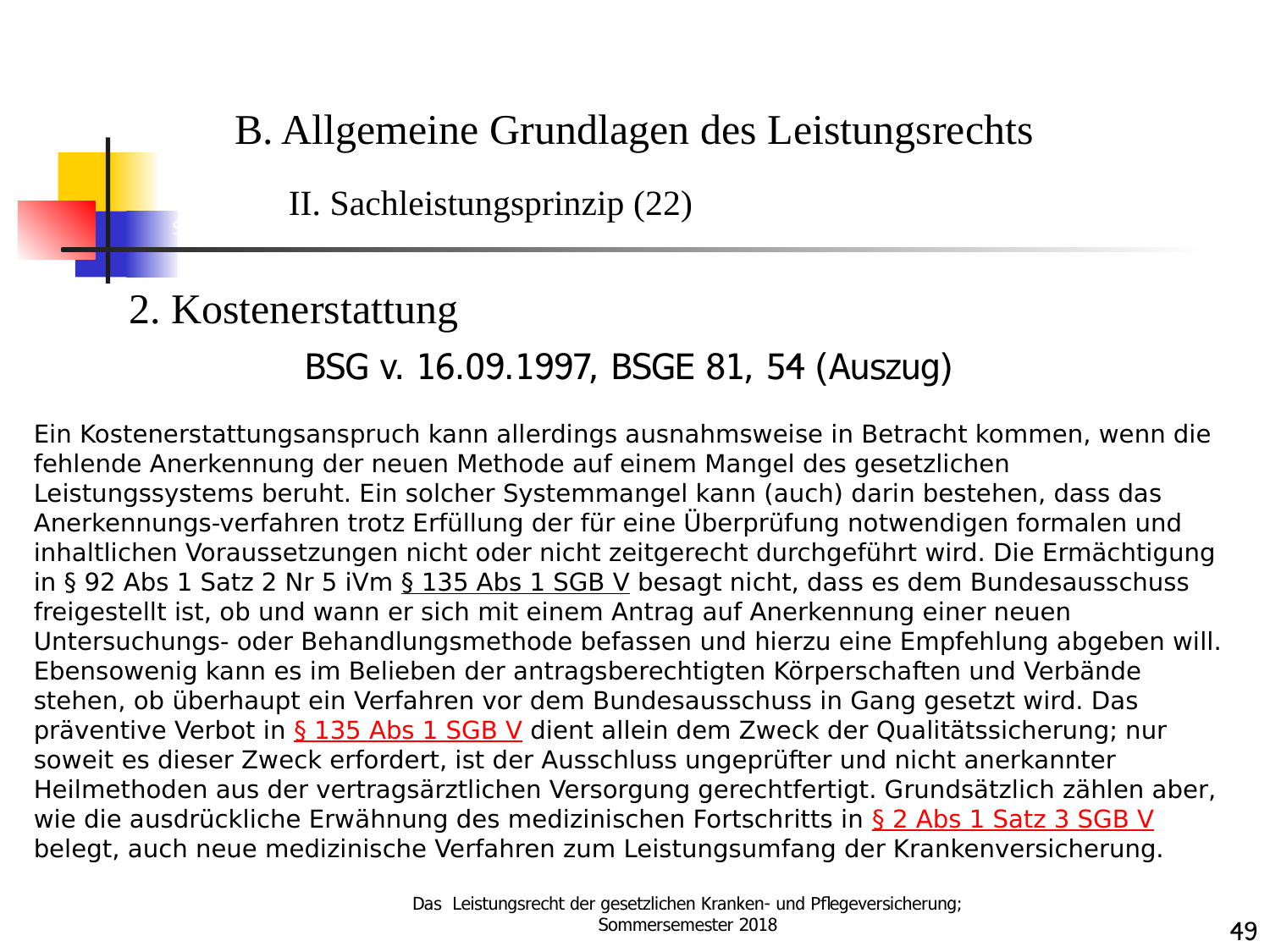

Sachleistung 22
B. Allgemeine Grundlagen des Leistungsrechts
	II. Sachleistungsprinzip (22)
2. Kostenerstattung
BSG v. 16.09.1997, BSGE 81, 54 (Auszug)
Ein Kostenerstattungsanspruch kann allerdings ausnahmsweise in Betracht kommen, wenn die fehlende Anerkennung der neuen Methode auf einem Mangel des gesetzlichen Leistungssystems beruht. Ein solcher Systemmangel kann (auch) darin bestehen, dass das Anerkennungs-verfahren trotz Erfüllung der für eine Überprüfung notwendigen formalen und inhaltlichen Voraussetzungen nicht oder nicht zeitgerecht durchgeführt wird. Die Ermächtigung in § 92 Abs 1 Satz 2 Nr 5 iVm § 135 Abs 1 SGB V besagt nicht, dass es dem Bundesausschuss freigestellt ist, ob und wann er sich mit einem Antrag auf Anerkennung einer neuen Untersuchungs- oder Behandlungsmethode befassen und hierzu eine Empfehlung abgeben will. Ebensowenig kann es im Belieben der antragsberechtigten Körperschaften und Verbände stehen, ob überhaupt ein Verfahren vor dem Bundesausschuss in Gang gesetzt wird. Das präventive Verbot in § 135 Abs 1 SGB V dient allein dem Zweck der Qualitätssicherung; nur soweit es dieser Zweck erfordert, ist der Ausschluss ungeprüfter und nicht anerkannter Heilmethoden aus der vertragsärztlichen Versorgung gerechtfertigt. Grundsätzlich zählen aber, wie die ausdrückliche Erwähnung des medizinischen Fortschritts in § 2 Abs 1 Satz 3 SGB V belegt, auch neue medizinische Verfahren zum Leistungsumfang der Krankenversicherung.
Das  Leistungsrecht der gesetzlichen Kranken- und Pflegeversicherung; Sommersemester 2018
49